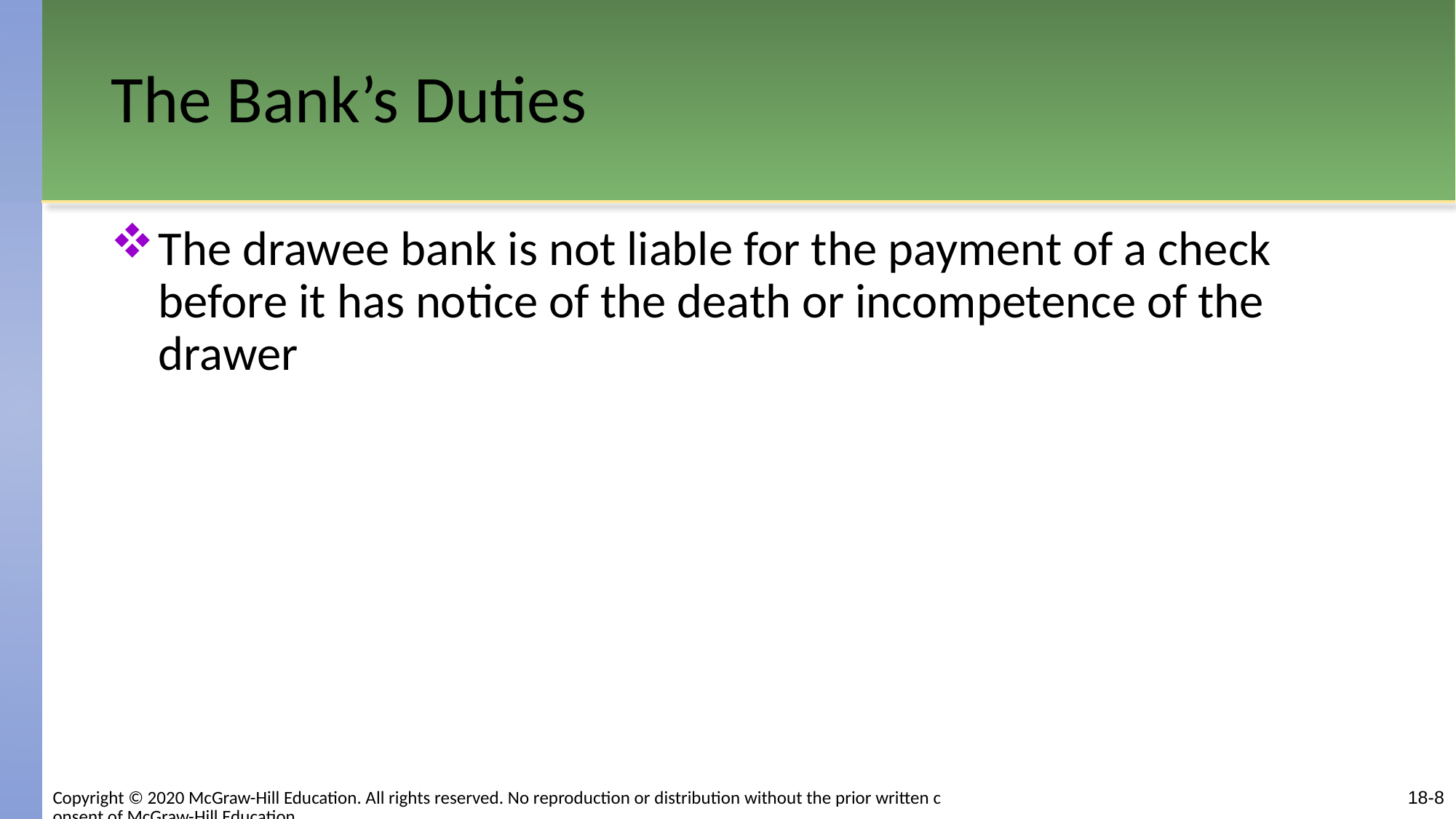

# The Bank’s Duties
The drawee bank is not liable for the payment of a check before it has notice of the death or incompetence of the drawer
Copyright © 2020 McGraw-Hill Education. All rights reserved. No reproduction or distribution without the prior written consent of McGraw-Hill Education.
18-8